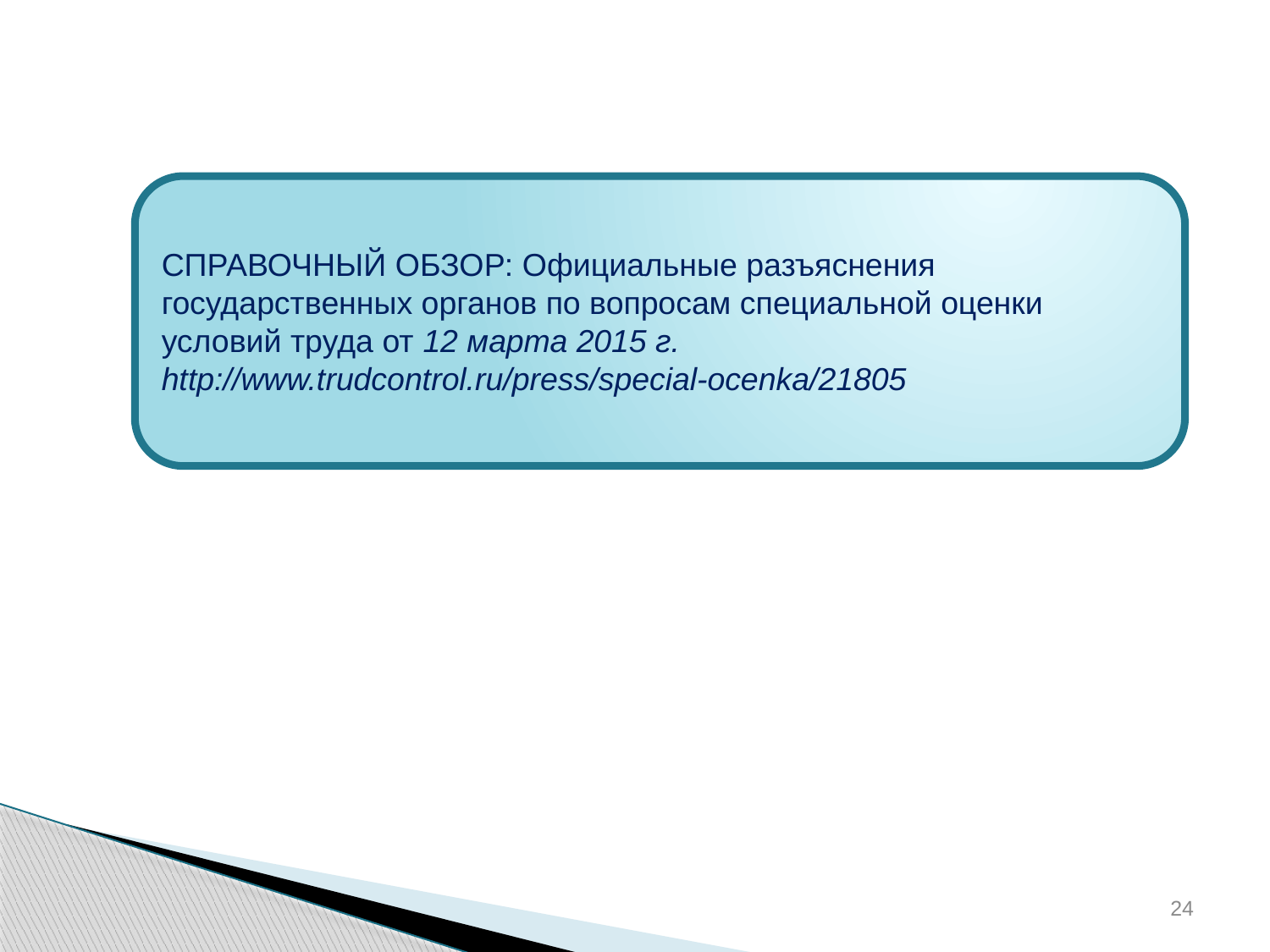

СПРАВОЧНЫЙ ОБЗОР: Официальные разъяснения государственных органов по вопросам специальной оценки условий труда от 12 марта 2015 г.
http://www.trudcontrol.ru/press/special-ocenka/21805
24